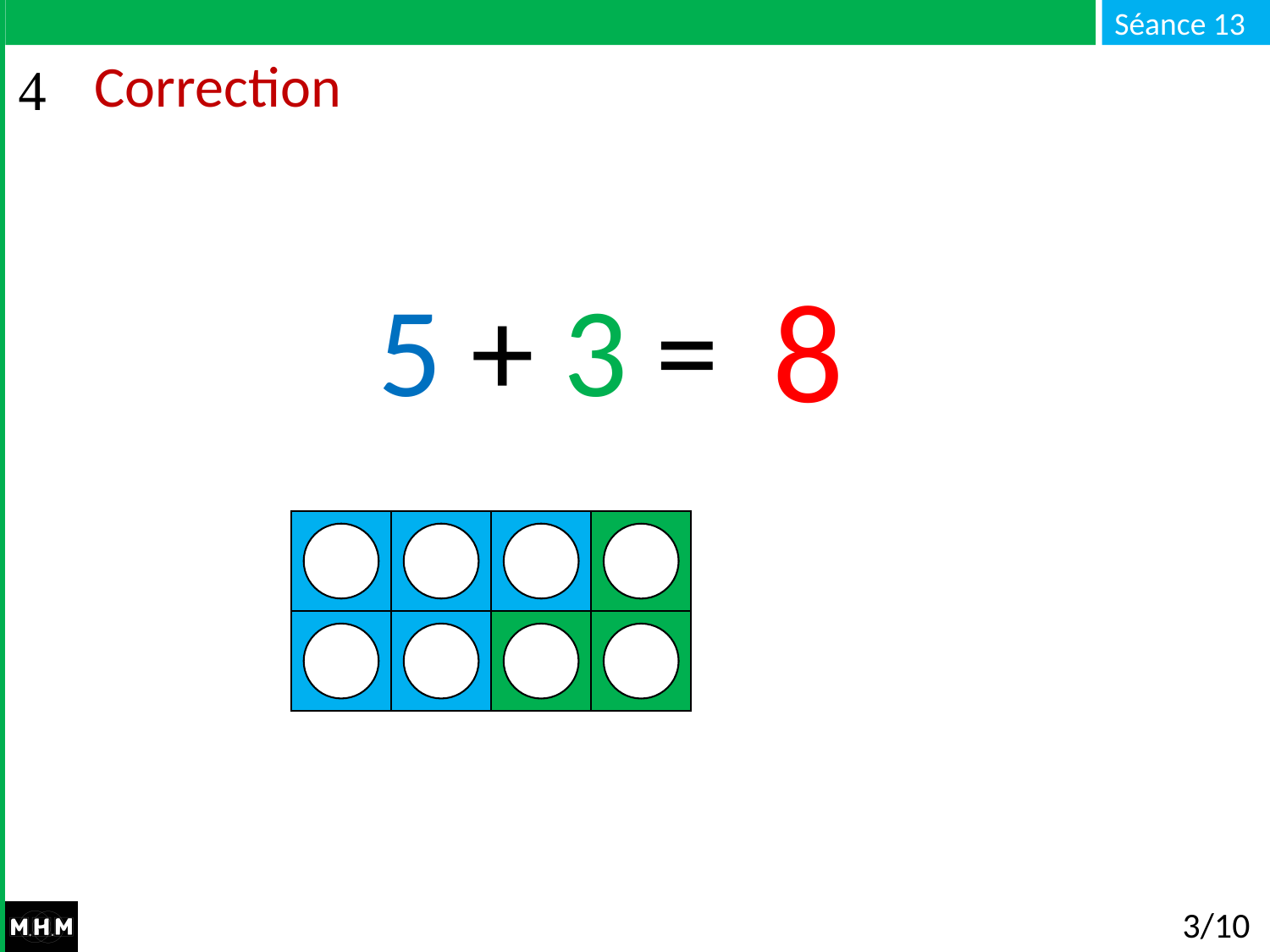

# Correction
8
5 + 3 = …

3/10